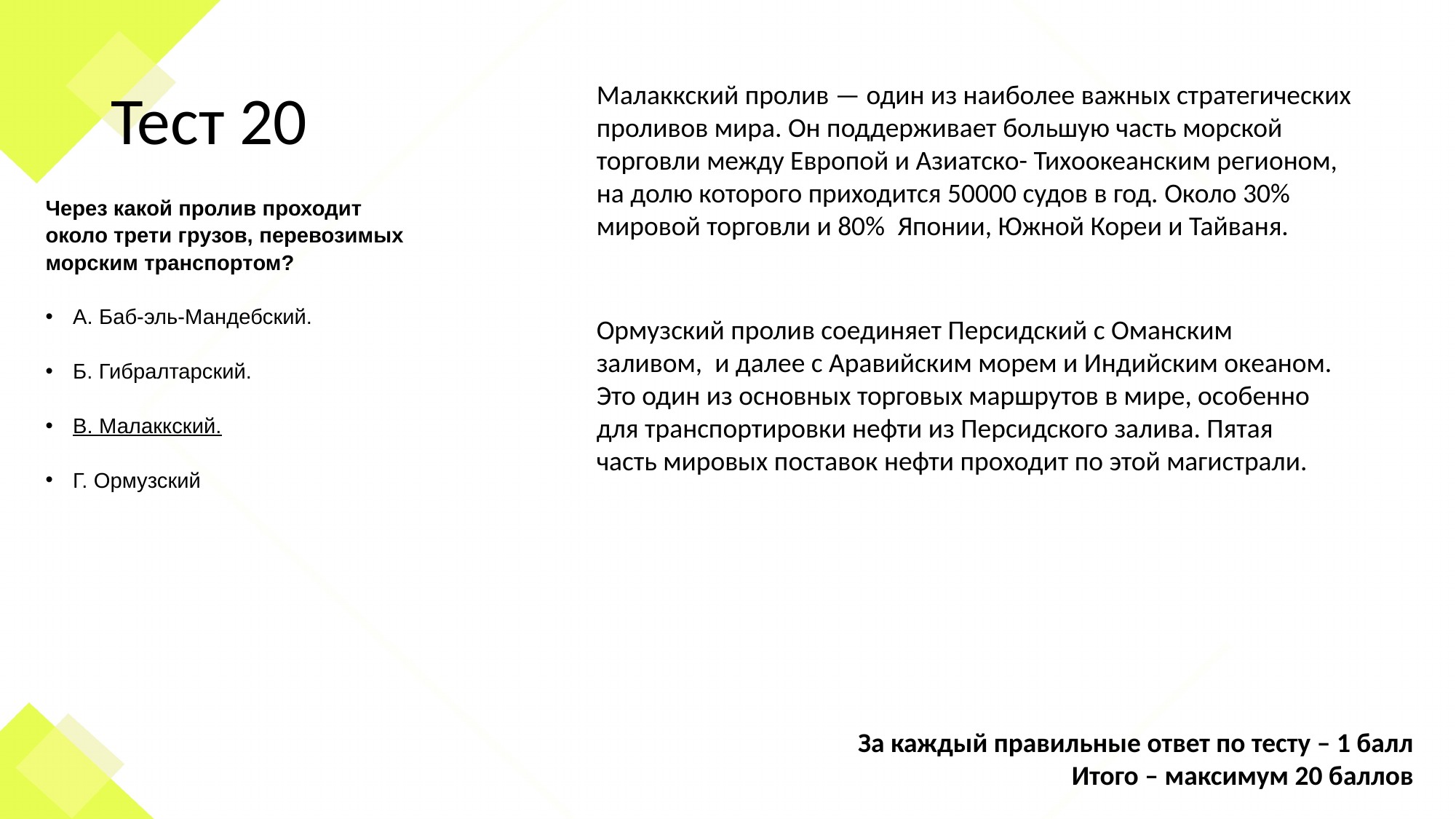

# Тест 20
Малаккский пролив — один из наиболее важных стратегических проливов мира. Он поддерживает большую часть морской торговли между Европой и Азиатско- Тихоокеанским регионом, на долю которого приходится 50000 судов в год. Около 30% мировой торговли и 80%  Японии, Южной Кореи и Тайваня.
Через какой пролив проходит около трети грузов, перевозимых морским транспортом?
А. Баб-эль-Мандебский.
Б. Гибралтарский.
В. Малаккский.
Г. Ормузский

Ормузский пролив соединяет Персидский с Оманским заливом,  и далее с Аравийским морем и Индийским океаном. Это один из основных торговых маршрутов в мире, особенно для транспортировки нефти из Персидского залива. Пятая часть мировых поставок нефти проходит по этой магистрали.
За каждый правильные ответ по тесту – 1 балл
Итого – максимум 20 баллов